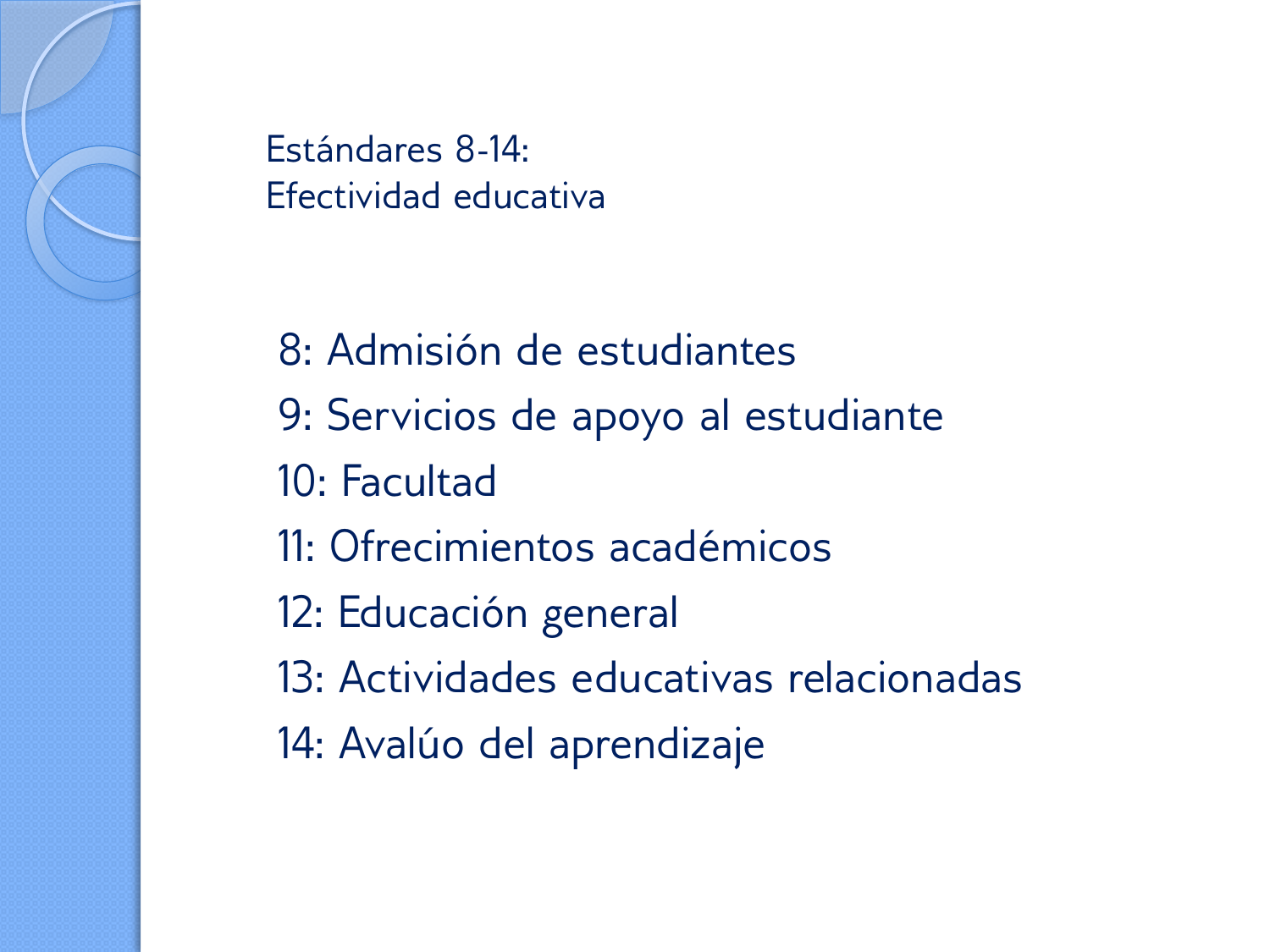

# Estándares 8-14: Efectividad educativa

8: Admisión de estudiantes
9: Servicios de apoyo al estudiante
10: Facultad
11: Ofrecimientos académicos
12: Educación general
13: Actividades educativas relacionadas
14: Avalúo del aprendizaje